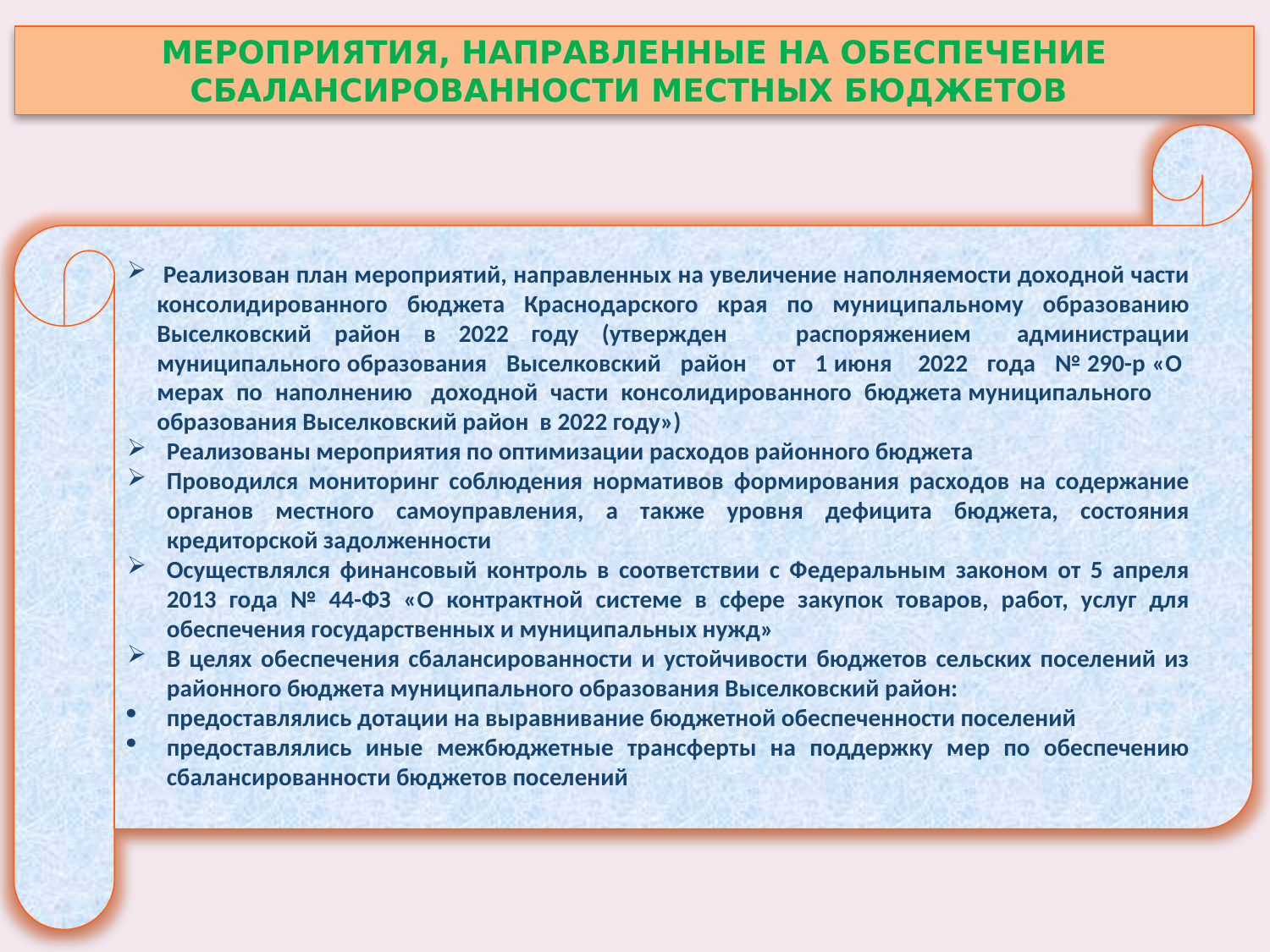

МЕРОПРИЯТИЯ, НАПРАВЛЕННЫЕ НА ОБЕСПЕЧЕНИЕ СБАЛАНСИРОВАННОСТИ МЕСТНЫХ БЮДЖЕТОВ

 Реализован план мероприятий, направленных на увеличение наполняемости доходной части консолидированного бюджета Краснодарского края по муниципальному образованию Выселковский район в 2022 году (утвержден   распоряжением  администрации муниципального образования   Выселковский   район    от   1 июня    2022   года   № 290-р «О  мерах  по  наполнению   доходной  части  консолидированного  бюджета муниципального       образования Выселковский район  в 2022 году»)
Реализованы мероприятия по оптимизации расходов районного бюджета
Проводился мониторинг соблюдения нормативов формирования расходов на содержание органов местного самоуправления, а также уровня дефицита бюджета, состояния кредиторской задолженности
Осуществлялся финансовый контроль в соответствии с Федеральным законом от 5 апреля 2013 года № 44-ФЗ «О контрактной системе в сфере закупок товаров, работ, услуг для обеспечения государственных и муниципальных нужд»
В целях обеспечения сбалансированности и устойчивости бюджетов сельских поселений из районного бюджета муниципального образования Выселковский район:
предоставлялись дотации на выравнивание бюджетной обеспеченности поселений
предоставлялись иные межбюджетные трансферты на поддержку мер по обеспечению сбалансированности бюджетов поселений